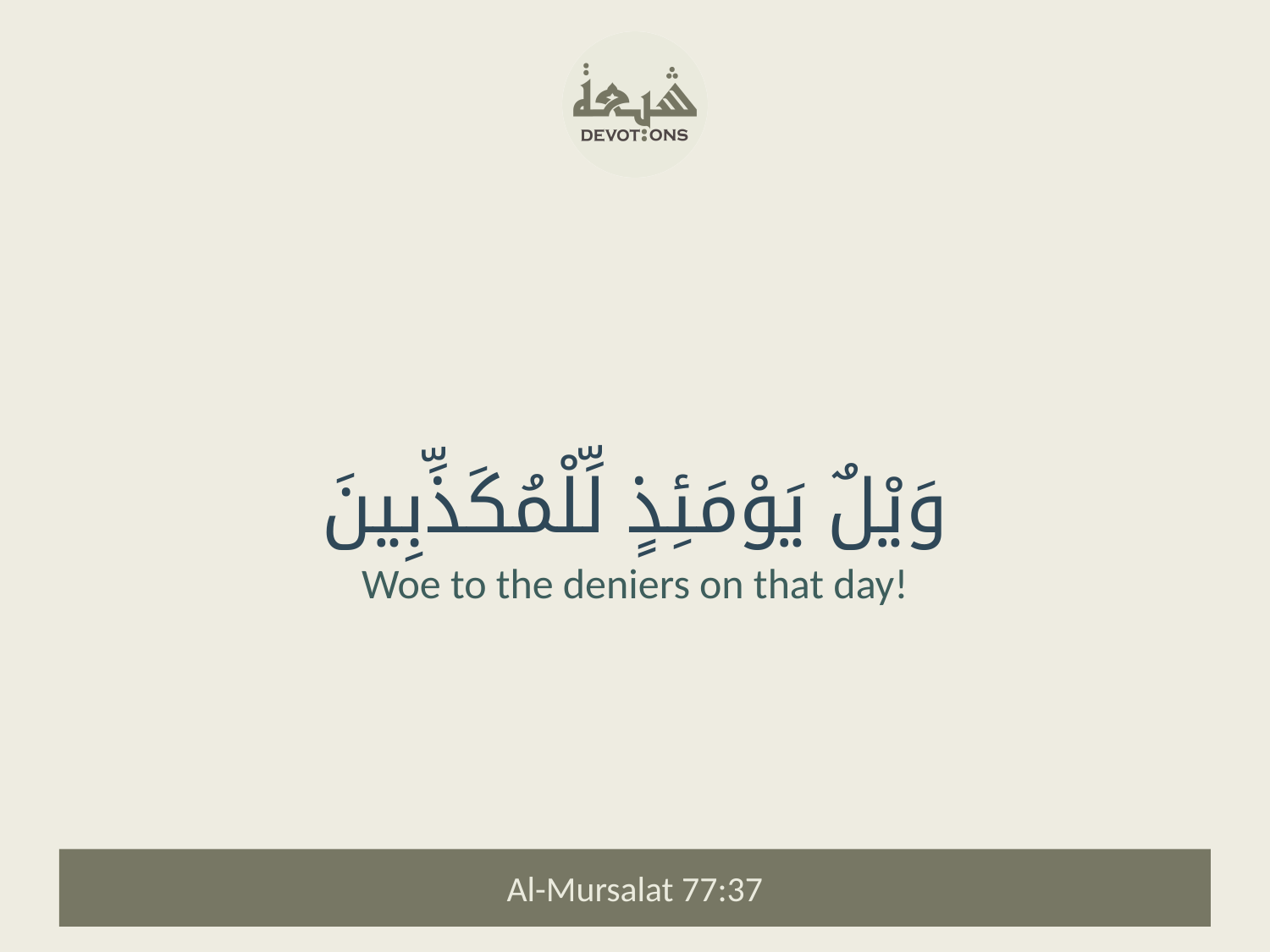

وَيْلٌ يَوْمَئِذٍ لِّلْمُكَذِّبِينَ
Woe to the deniers on that day!
Al-Mursalat 77:37